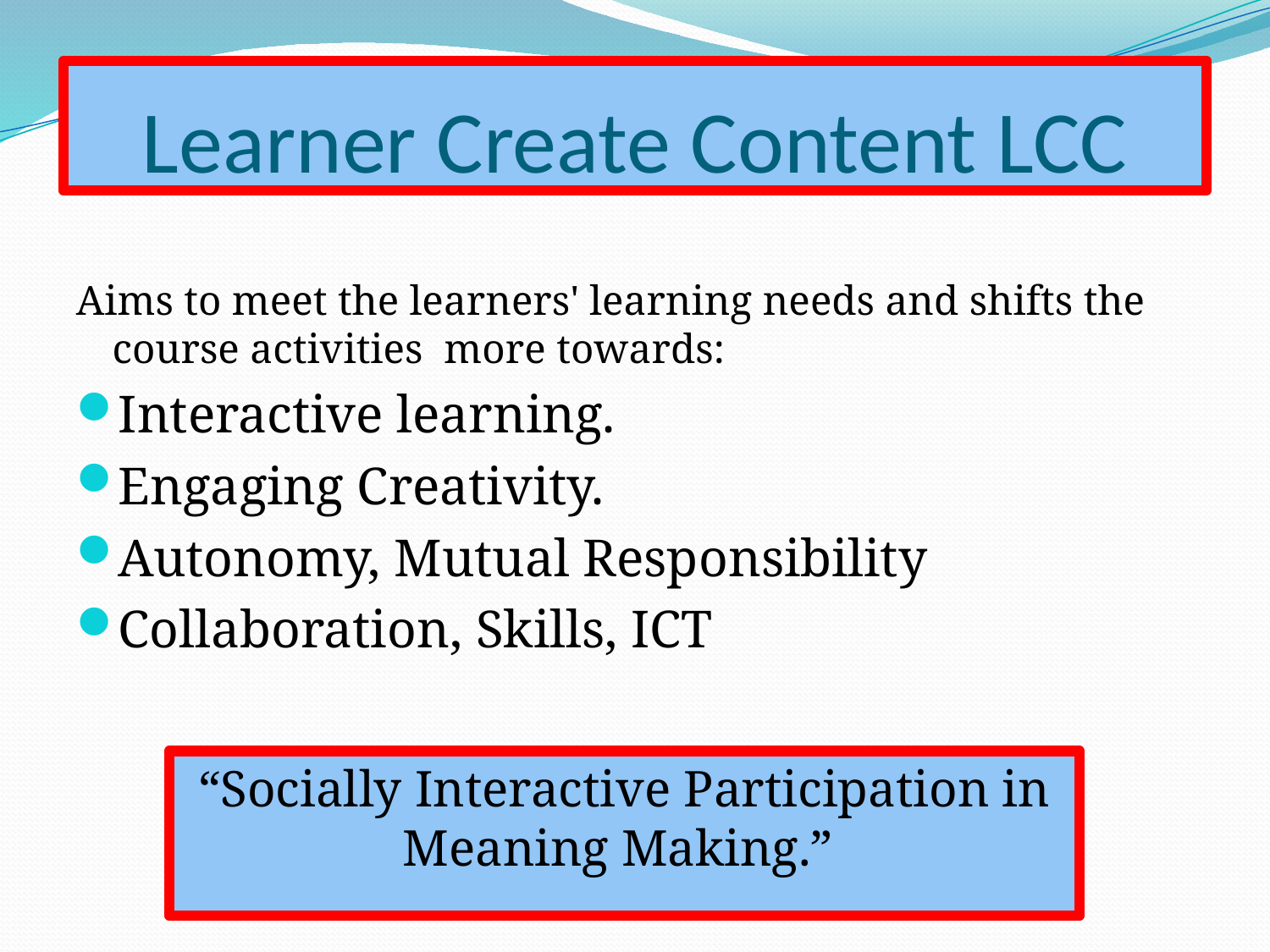

# Learner Create Content LCC
Aims to meet the learners' learning needs and shifts the course activities  more towards:
Interactive learning.
Engaging Creativity.
Autonomy, Mutual Responsibility
Collaboration, Skills, ICT

“Socially Interactive Participation in Meaning Making.”